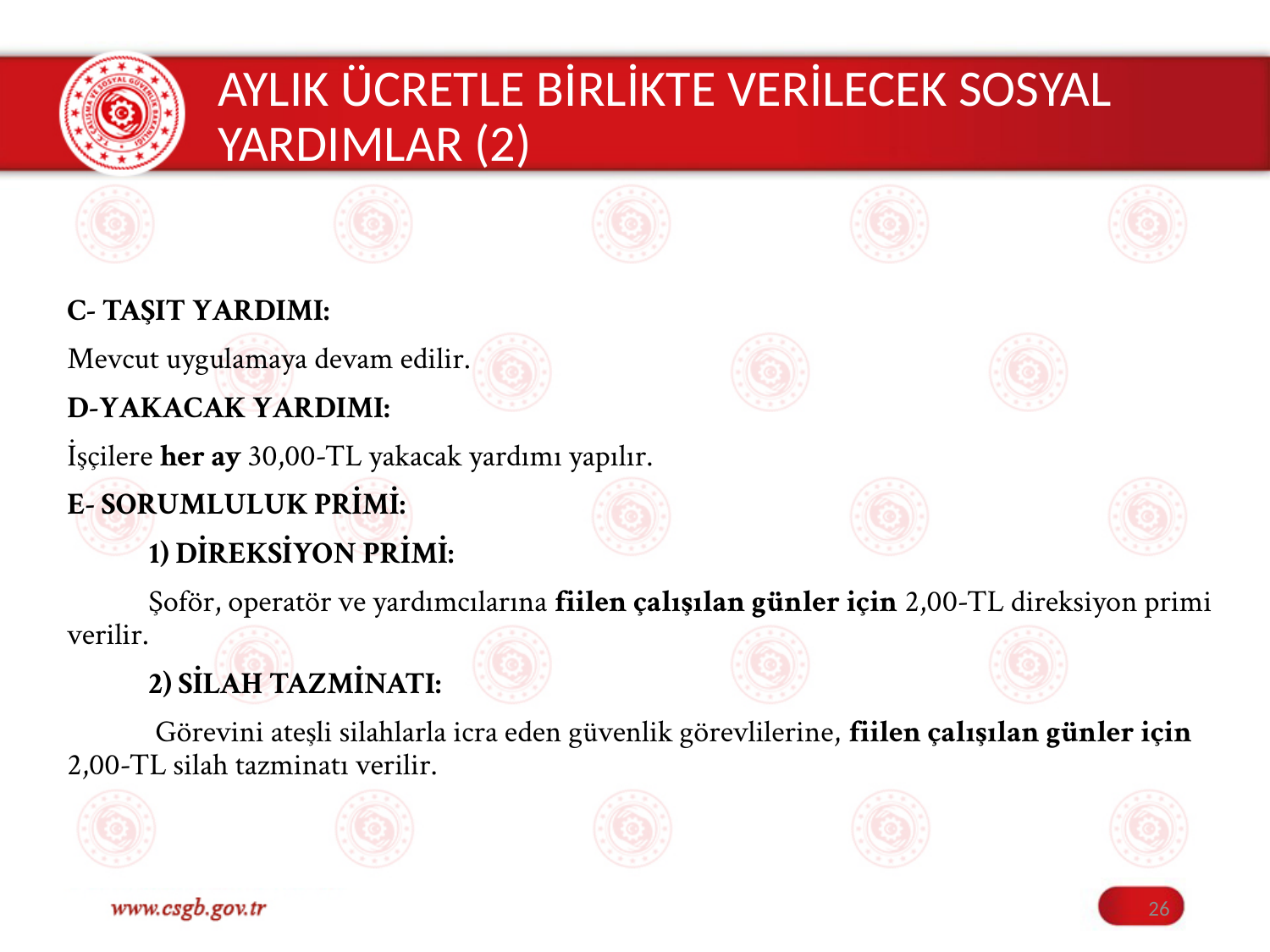

# AYLIK ÜCRETLE BİRLİKTE VERİLECEK SOSYAL YARDIMLAR (2)
C- TAŞIT YARDIMI:
Mevcut uygulamaya devam edilir.
D-YAKACAK YARDIMI:
İşçilere her ay 30,00-TL yakacak yardımı yapılır.
E- SORUMLULUK PRİMİ:
            1) DİREKSİYON PRİMİ:
            Şoför, operatör ve yardımcılarına fiilen çalışılan günler için 2,00-TL direksiyon primi verilir.
            2) SİLAH TAZMİNATI:
             Görevini ateşli silahlarla icra eden güvenlik görevlilerine, fiilen çalışılan günler için 2,00-TL silah tazminatı verilir.
26